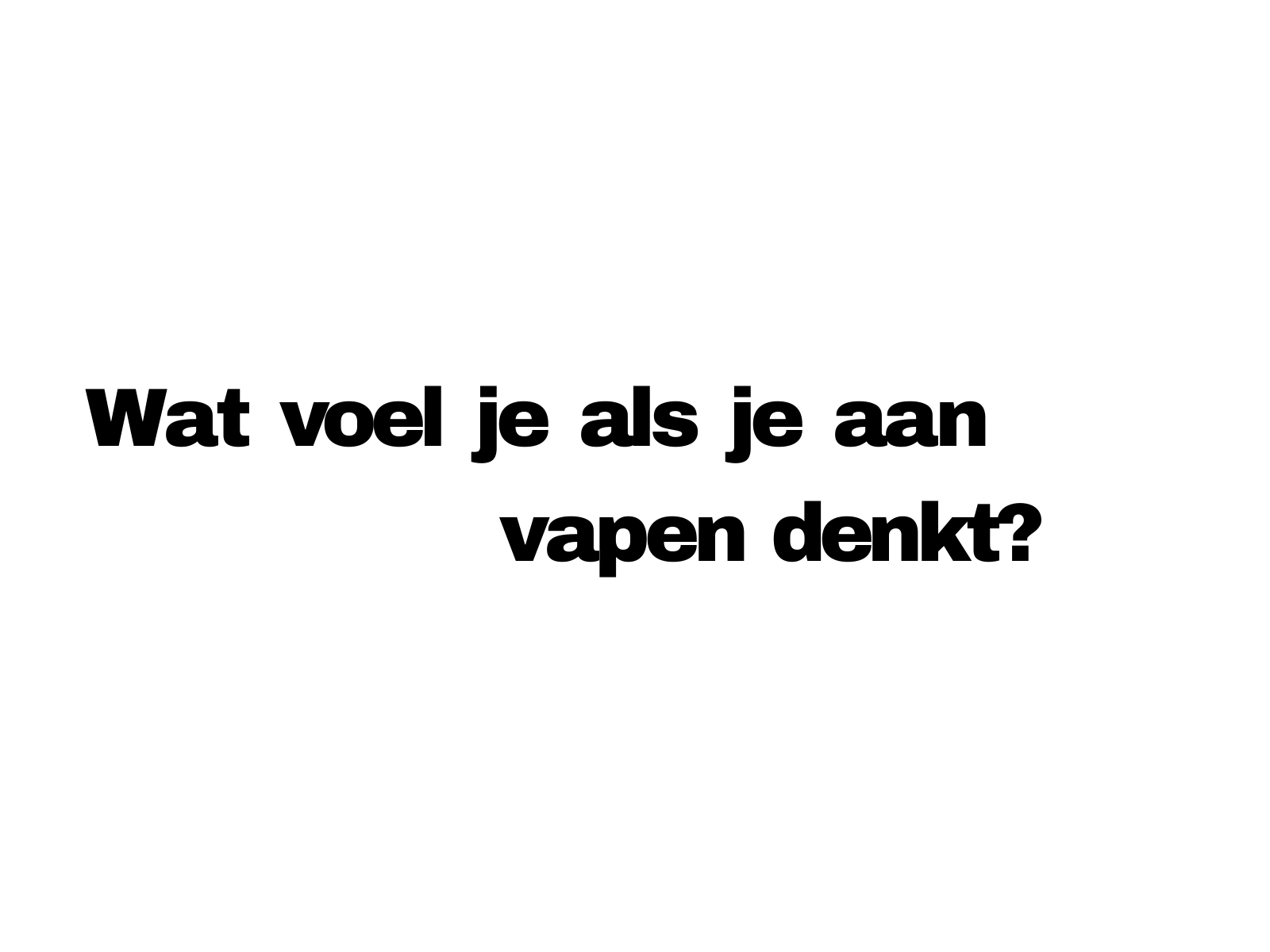

# Wat voel je als je aan vapen denkt?